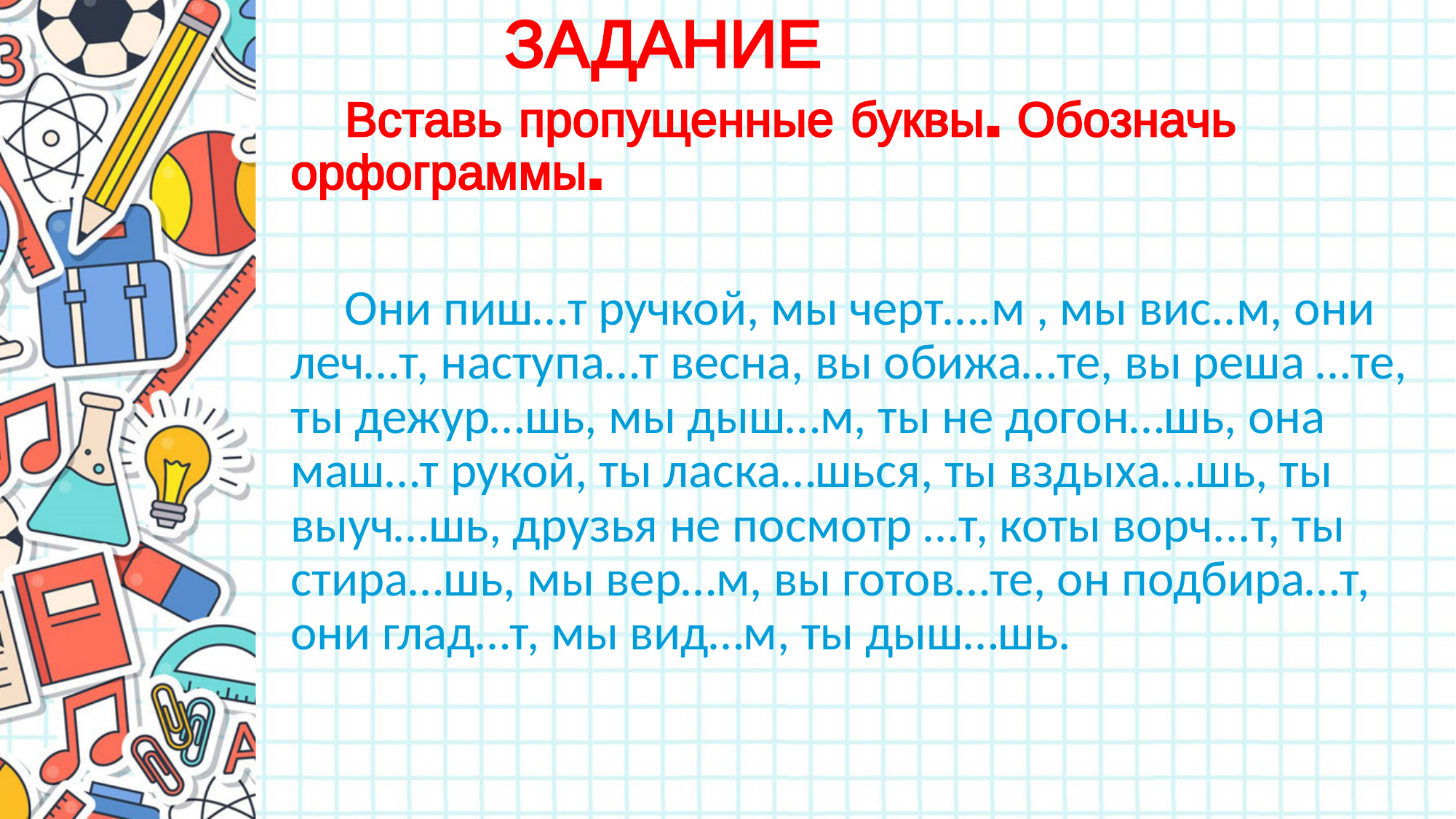

# ЗАДАНИЕ
Вставь пропущенные буквы. Обозначь орфограммы.

Они пиш…т ручкой, мы черт….м , мы вис..м, они леч…т, наступа…т весна, вы обижа…те, вы реша …те, ты дежур…шь, мы дыш…м, ты не догон…шь, она маш…т рукой, ты ласка…шься, ты вздыха…шь, ты выуч…шь, друзья не посмотр …т, коты ворч...т, ты стира…шь, мы вер…м, вы готов…те, он подбира…т, они глад…т, мы вид…м, ты дыш…шь.